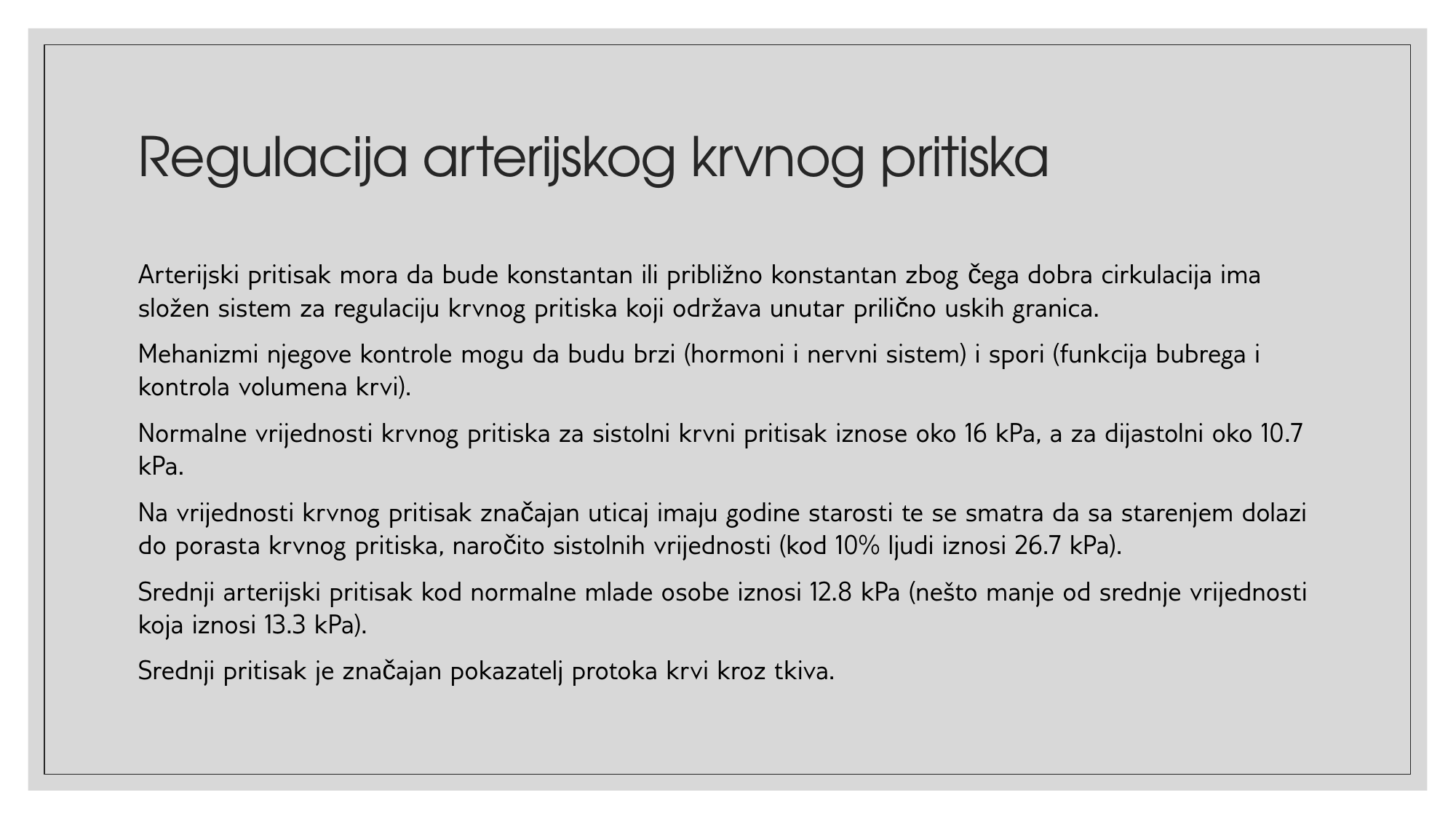

# Regulacija arterijskog krvnog pritiska
Arterijski pritisak mora da bude konstantan ili približno konstantan zbog čega dobra cirkulacija ima složen sistem za regulaciju krvnog pritiska koji održava unutar prilično uskih granica.
Mehanizmi njegove kontrole mogu da budu brzi (hormoni i nervni sistem) i spori (funkcija bubrega i kontrola volumena krvi).
Normalne vrijednosti krvnog pritiska za sistolni krvni pritisak iznose oko 16 kPa, a za dijastolni oko 10.7 kPa.
Na vrijednosti krvnog pritisak značajan uticaj imaju godine starosti te se smatra da sa starenjem dolazi do porasta krvnog pritiska, naročito sistolnih vrijednosti (kod 10% ljudi iznosi 26.7 kPa).
Srednji arterijski pritisak kod normalne mlade osobe iznosi 12.8 kPa (nešto manje od srednje vrijednosti koja iznosi 13.3 kPa).
Srednji pritisak je značajan pokazatelj protoka krvi kroz tkiva.